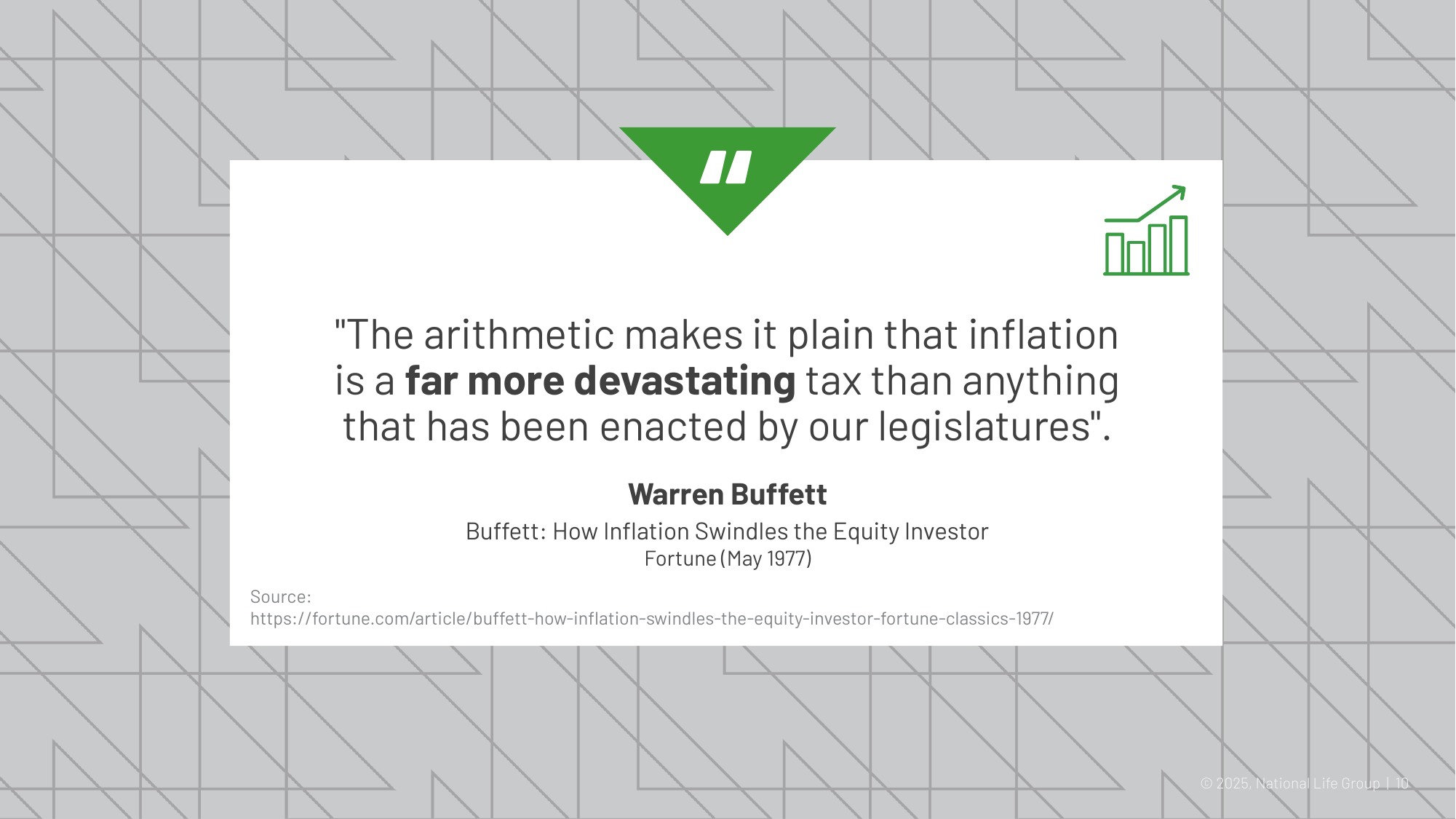

"The arithmetic makes it plain that inflation is a far more devastating tax than anything that has been enacted by our legislatures".
Warren Buffett
Buffett: How Inflation Swindles the Equity Investor
Fortune (May 1977)
Source:
https://fortune.com/article/buffett-how-inflation-swindles-the-equity-investor-fortune-classics-1977/
© 2025, National Life Group  |  10